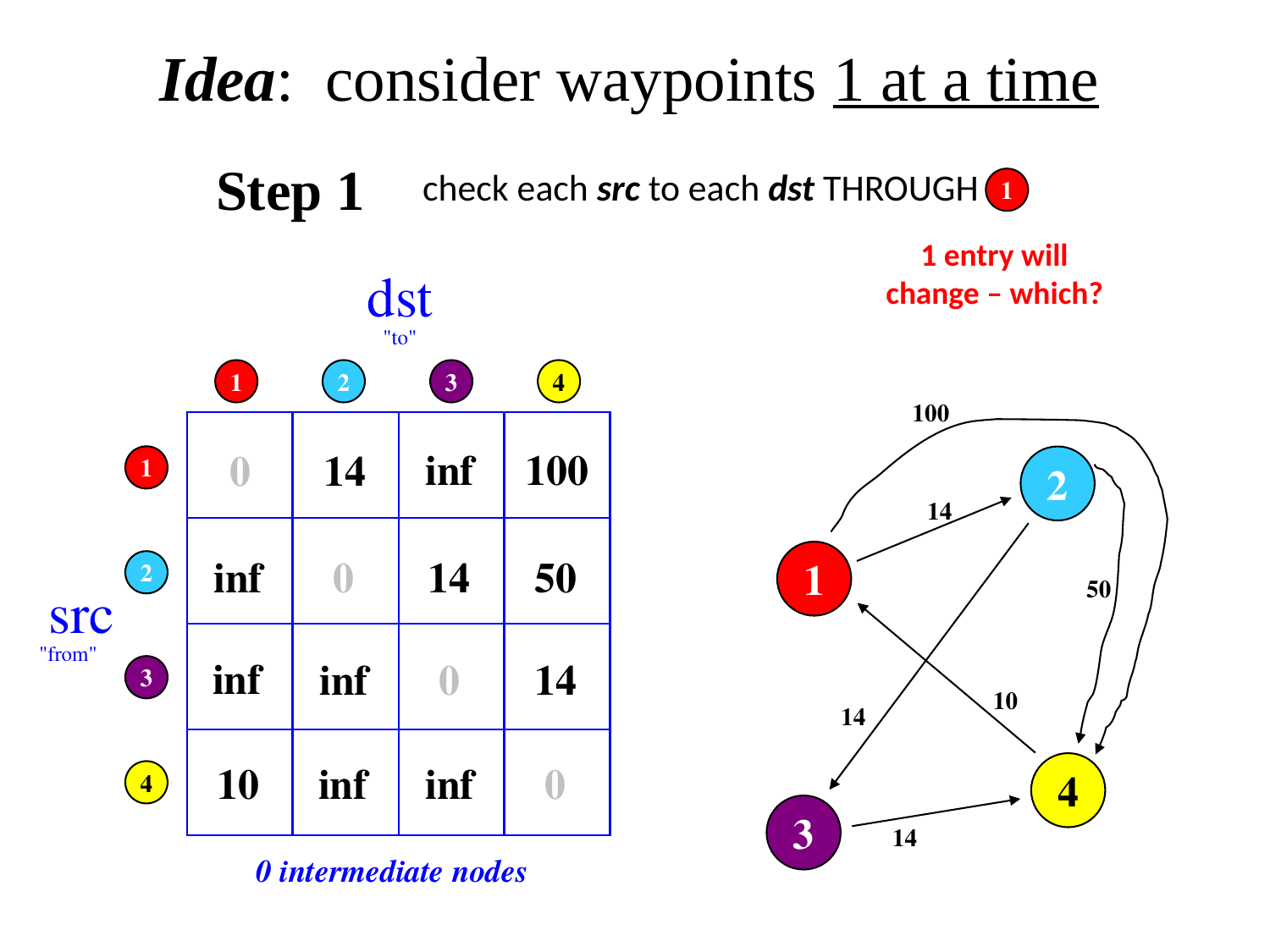

Idea:  consider waypoints 1 at a time
Step 1
check each src to each dst THROUGH
1
1 entry will change – which?
dst
"to"
1
2
3
4
100

inf
100
0
14
1
2

14

1
14
inf
0
50
2
50
src

"from"
inf
inf
0
14
3
10
14

inf
10
inf
0
4
4
3

14
0 intermediate nodes